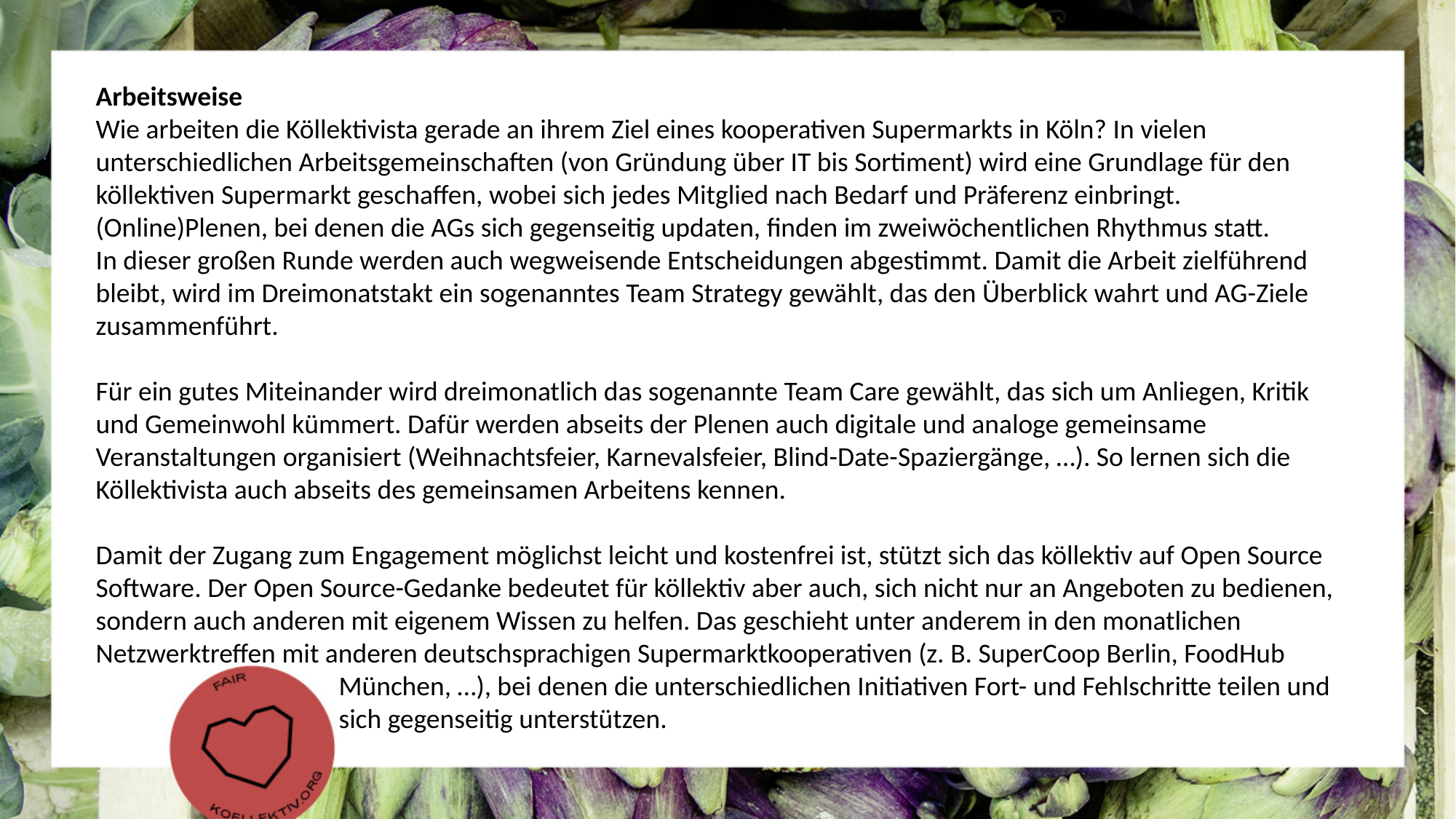

Arbeitsweise
Wie arbeiten die Köllektivista gerade an ihrem Ziel eines kooperativen Supermarkts in Köln? In vielen unterschiedlichen Arbeitsgemeinschaften (von Gründung über IT bis Sortiment) wird eine Grundlage für den köllektiven Supermarkt geschaffen, wobei sich jedes Mitglied nach Bedarf und Präferenz einbringt. (Online)Plenen, bei denen die AGs sich gegenseitig updaten, finden im zweiwöchentlichen Rhythmus statt.
In dieser großen Runde werden auch wegweisende Entscheidungen abgestimmt. Damit die Arbeit zielführend bleibt, wird im Dreimonatstakt ein sogenanntes Team Strategy gewählt, das den Überblick wahrt und AG-Ziele zusammenführt.

Für ein gutes Miteinander wird dreimonatlich das sogenannte Team Care gewählt, das sich um Anliegen, Kritik und Gemeinwohl kümmert. Dafür werden abseits der Plenen auch digitale und analoge gemeinsame Veranstaltungen organisiert (Weihnachtsfeier, Karnevalsfeier, Blind-Date-Spaziergänge, …). So lernen sich die Köllektivista auch abseits des gemeinsamen Arbeitens kennen.

Damit der Zugang zum Engagement möglichst leicht und kostenfrei ist, stützt sich das köllektiv auf Open Source Software. Der Open Source-Gedanke bedeutet für köllektiv aber auch, sich nicht nur an Angeboten zu bedienen, sondern auch anderen mit eigenem Wissen zu helfen. Das geschieht unter anderem in den monatlichen Netzwerktreffen mit anderen deutschsprachigen Supermarktkooperativen (z. B. SuperCoop Berlin, FoodHub
		    München, …), bei denen die unterschiedlichen Initiativen Fort- und Fehlschritte teilen und
		    sich gegenseitig unterstützen.